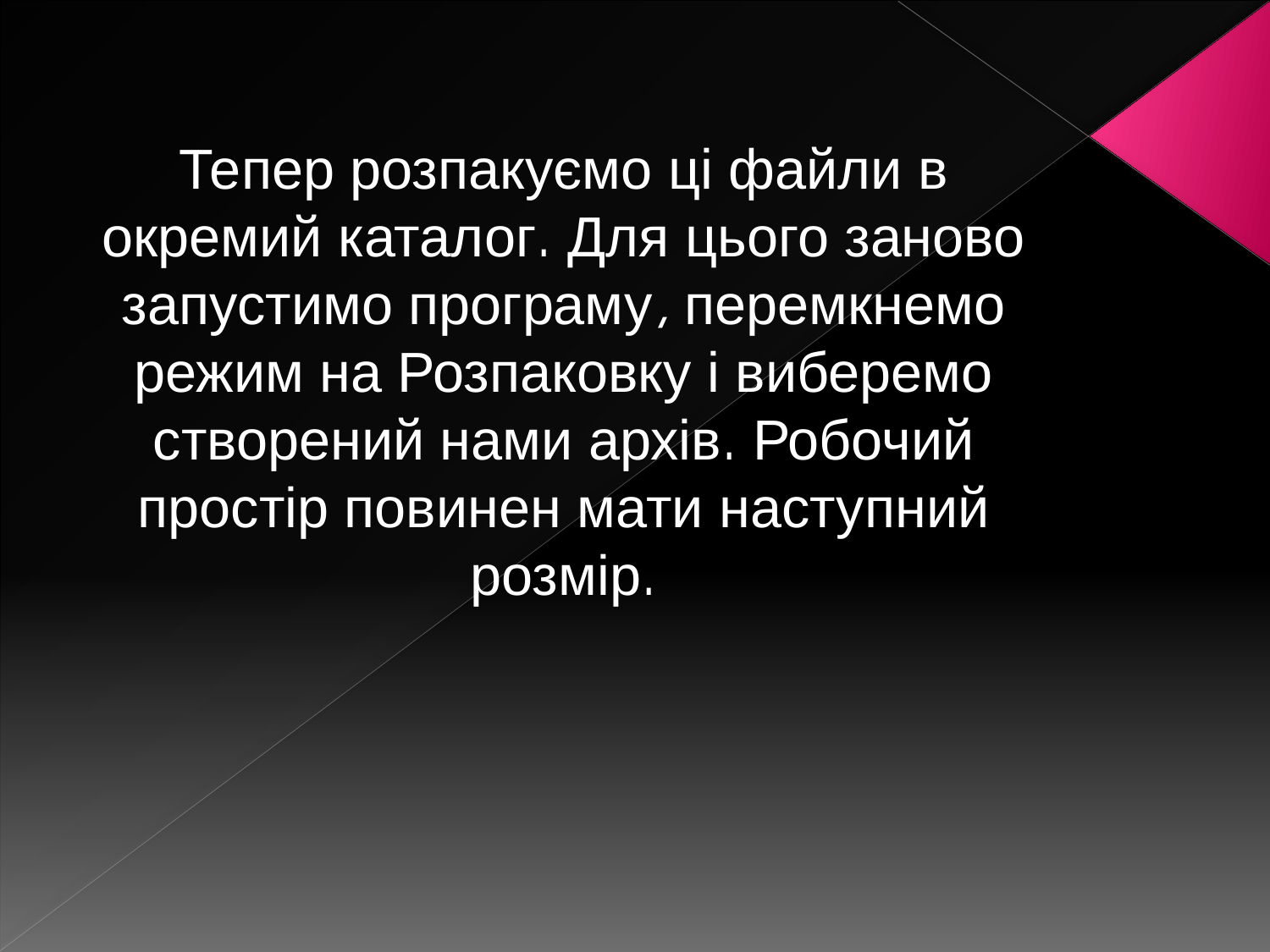

Тепер розпакуємо ці файли в окремий каталог. Для цього заново запустимо програму, перемкнемо режим на Розпаковку і виберемо створений нами архів. Робочий простір повинен мати наступний розмір.